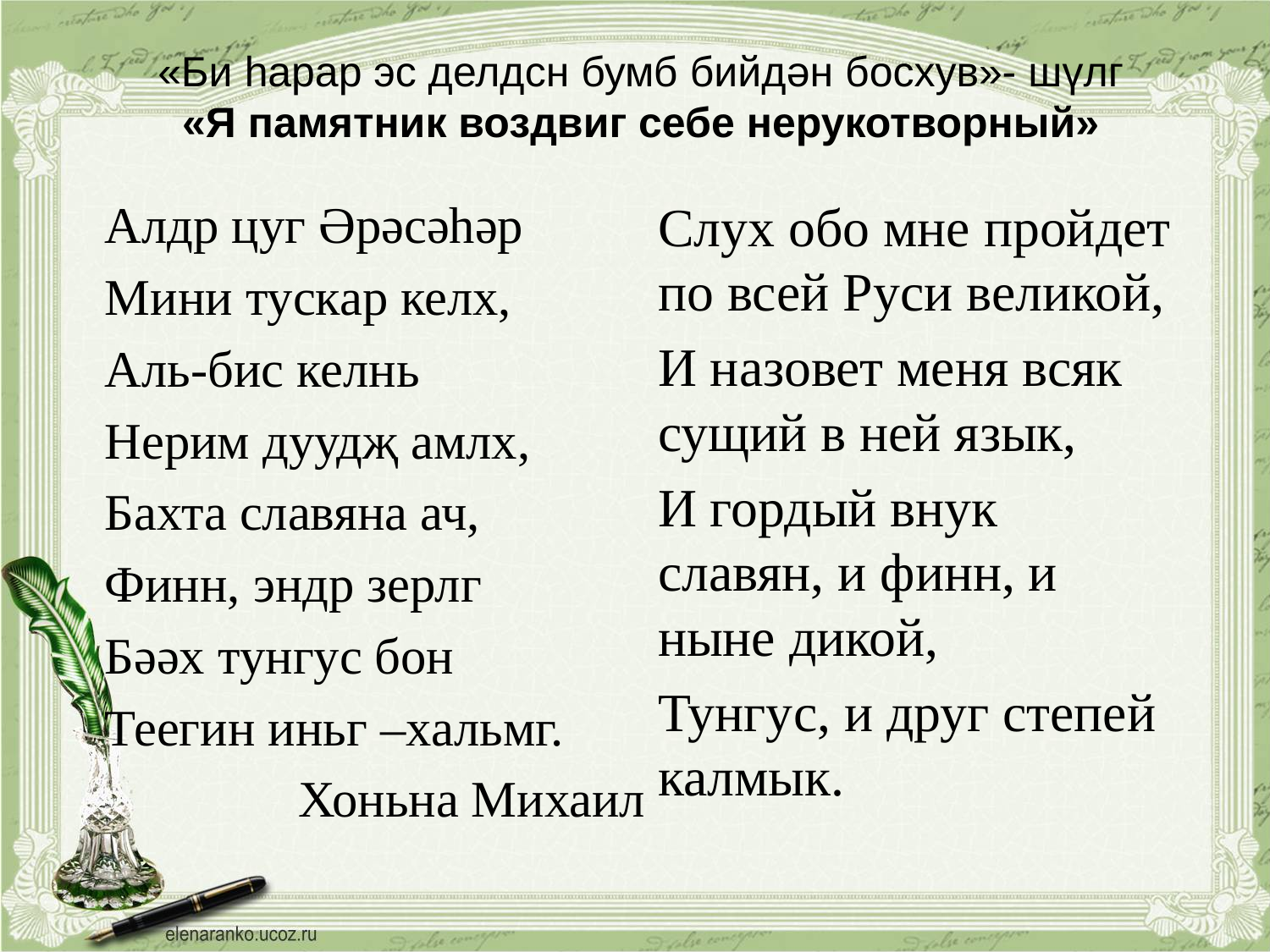

# «Би hарар эс делдсн бумб бийдəн босхув»- шүлг «Я памятник воздвиг себе нерукотворный»
Алдр цуг Әрәсәһәр
Мини тускар келх,
Аль-бис келнь
Нерим дуудҗ амлх,
Бахта славяна ач,
Финн, эндр зерлг
Бәәх тунгус бон
Теегин иньг –хальмг.
               Хоньна Михаил

Слух обо мне пройдет по всей Руси великой,
И назовет меня всяк сущий в ней язык,
И гордый внук славян, и финн, и ныне дикой,
Тунгус, и друг степей калмык.